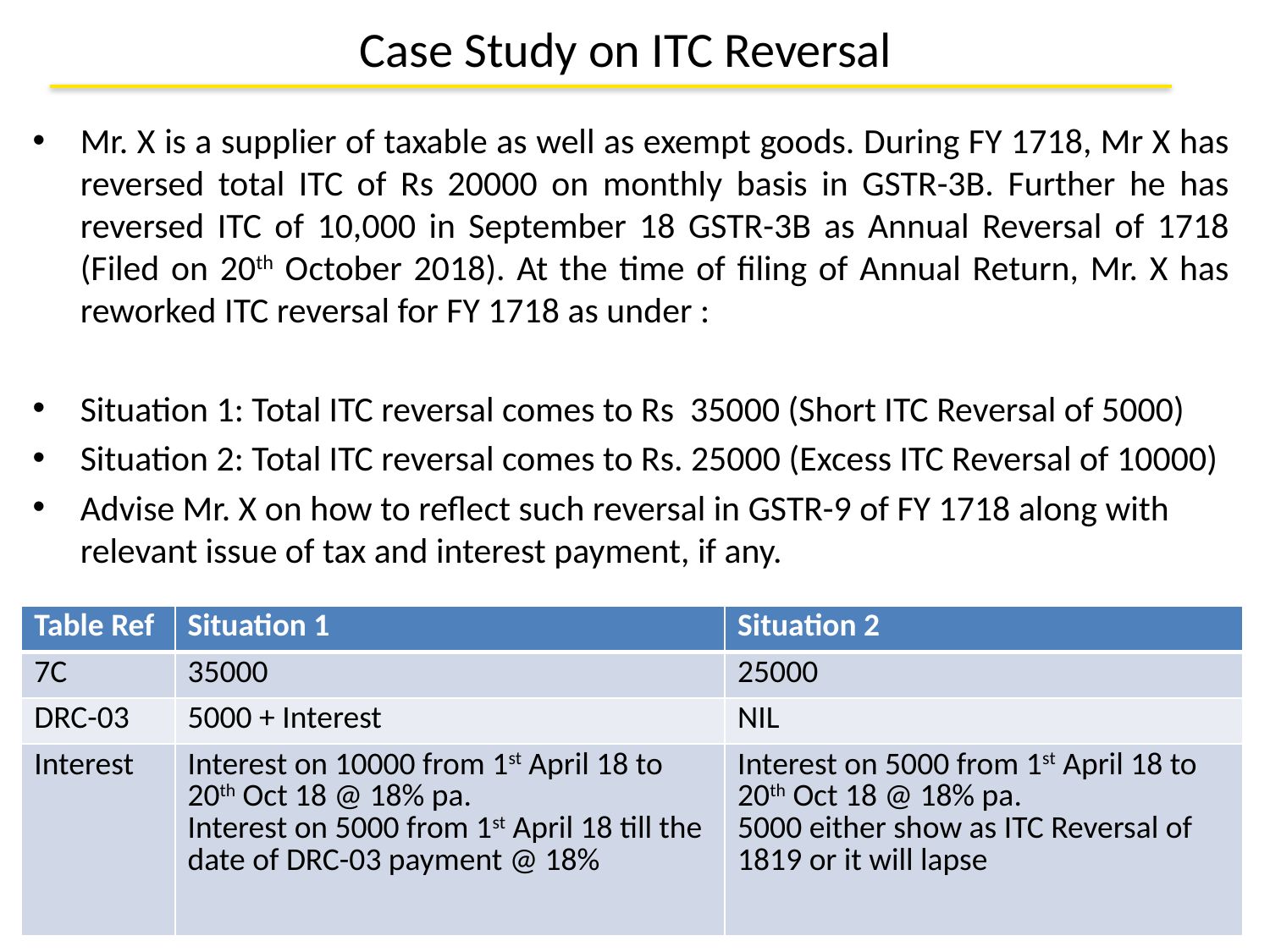

# Case Study on ITC Reversal
Mr. X is a supplier of taxable as well as exempt goods. During FY 1718, Mr X has reversed total ITC of Rs 20000 on monthly basis in GSTR-3B. Further he has reversed ITC of 10,000 in September 18 GSTR-3B as Annual Reversal of 1718 (Filed on 20th October 2018). At the time of filing of Annual Return, Mr. X has reworked ITC reversal for FY 1718 as under :

Situation 1: Total ITC reversal comes to Rs  35000 (Short ITC Reversal of 5000)
Situation 2: Total ITC reversal comes to Rs. 25000 (Excess ITC Reversal of 10000)
Advise Mr. X on how to reflect such reversal in GSTR-9 of FY 1718 along with relevant issue of tax and interest payment, if any.

| Table Ref | Situation 1 | Situation 2 |
| --- | --- | --- |
| 7C | 35000 | 25000 |
| DRC-03 | 5000 + Interest | NIL |
| Interest | Interest on 10000 from 1st April 18 to 20th Oct 18 @ 18% pa. Interest on 5000 from 1st April 18 till the date of DRC-03 payment @ 18% | Interest on 5000 from 1st April 18 to 20th Oct 18 @ 18% pa. 5000 either show as ITC Reversal of 1819 or it will lapse |
29